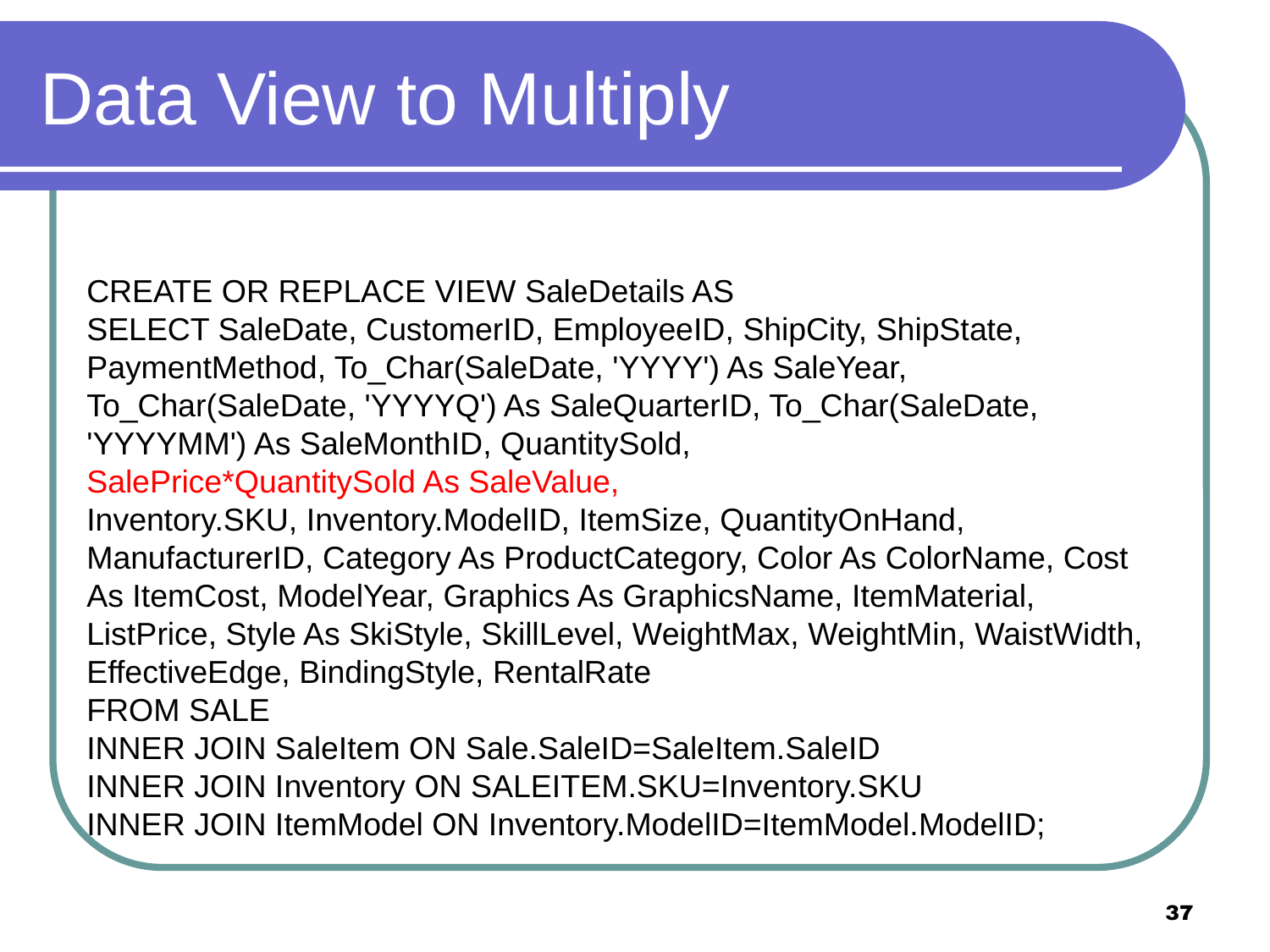

# Data View to Multiply
CREATE OR REPLACE VIEW SaleDetails AS
SELECT SaleDate, CustomerID, EmployeeID, ShipCity, ShipState, PaymentMethod, To_Char(SaleDate, 'YYYY') As SaleYear,
To_Char(SaleDate, 'YYYYQ') As SaleQuarterID, To_Char(SaleDate, 'YYYYMM') As SaleMonthID, QuantitySold,
SalePrice*QuantitySold As SaleValue,
Inventory.SKU, Inventory.ModelID, ItemSize, QuantityOnHand,
ManufacturerID, Category As ProductCategory, Color As ColorName, Cost As ItemCost, ModelYear, Graphics As GraphicsName, ItemMaterial, ListPrice, Style As SkiStyle, SkillLevel, WeightMax, WeightMin, WaistWidth, EffectiveEdge, BindingStyle, RentalRate
FROM SALE
INNER JOIN SaleItem ON Sale.SaleID=SaleItem.SaleID
INNER JOIN Inventory ON SALEITEM.SKU=Inventory.SKU
INNER JOIN ItemModel ON Inventory.ModelID=ItemModel.ModelID;
37